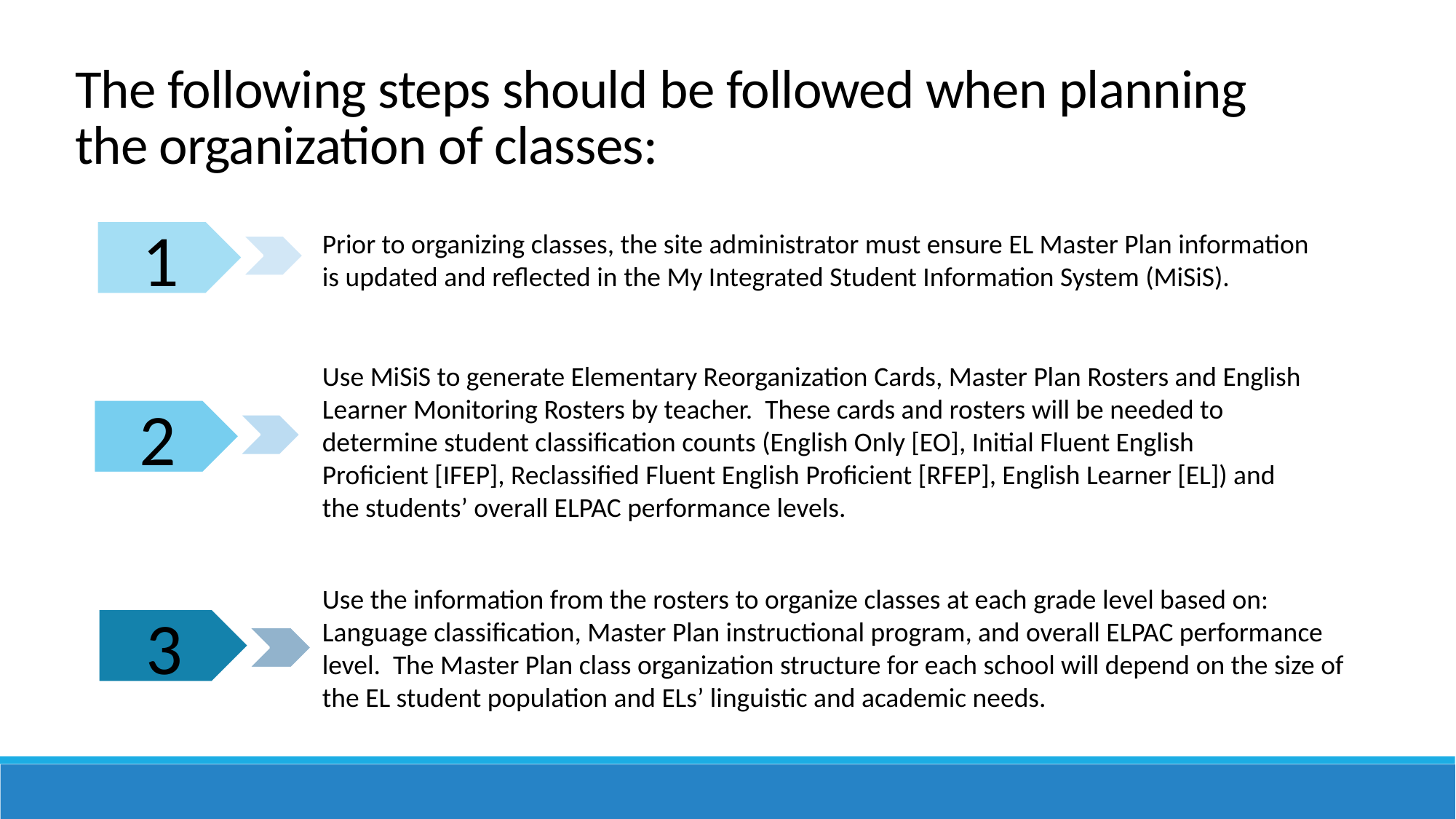

The following steps should be followed when planning the organization of classes:
Prior to organizing classes, the site administrator must ensure EL Master Plan information is updated and reflected in the My Integrated Student Information System (MiSiS).
1

Use MiSiS to generate Elementary Reorganization Cards, Master Plan Rosters and English Learner Monitoring Rosters by teacher.  These cards and rosters will be needed to determine student classification counts (English Only [EO], Initial Fluent English Proficient [IFEP], Reclassified Fluent English Proficient [RFEP], English Learner [EL]) and the students’ overall ELPAC performance levels.
2

Use the information from the rosters to organize classes at each grade level based on: Language classification, Master Plan instructional program, and overall ELPAC performance level.  The Master Plan class organization structure for each school will depend on the size of the EL student population and ELs’ linguistic and academic needs.
3